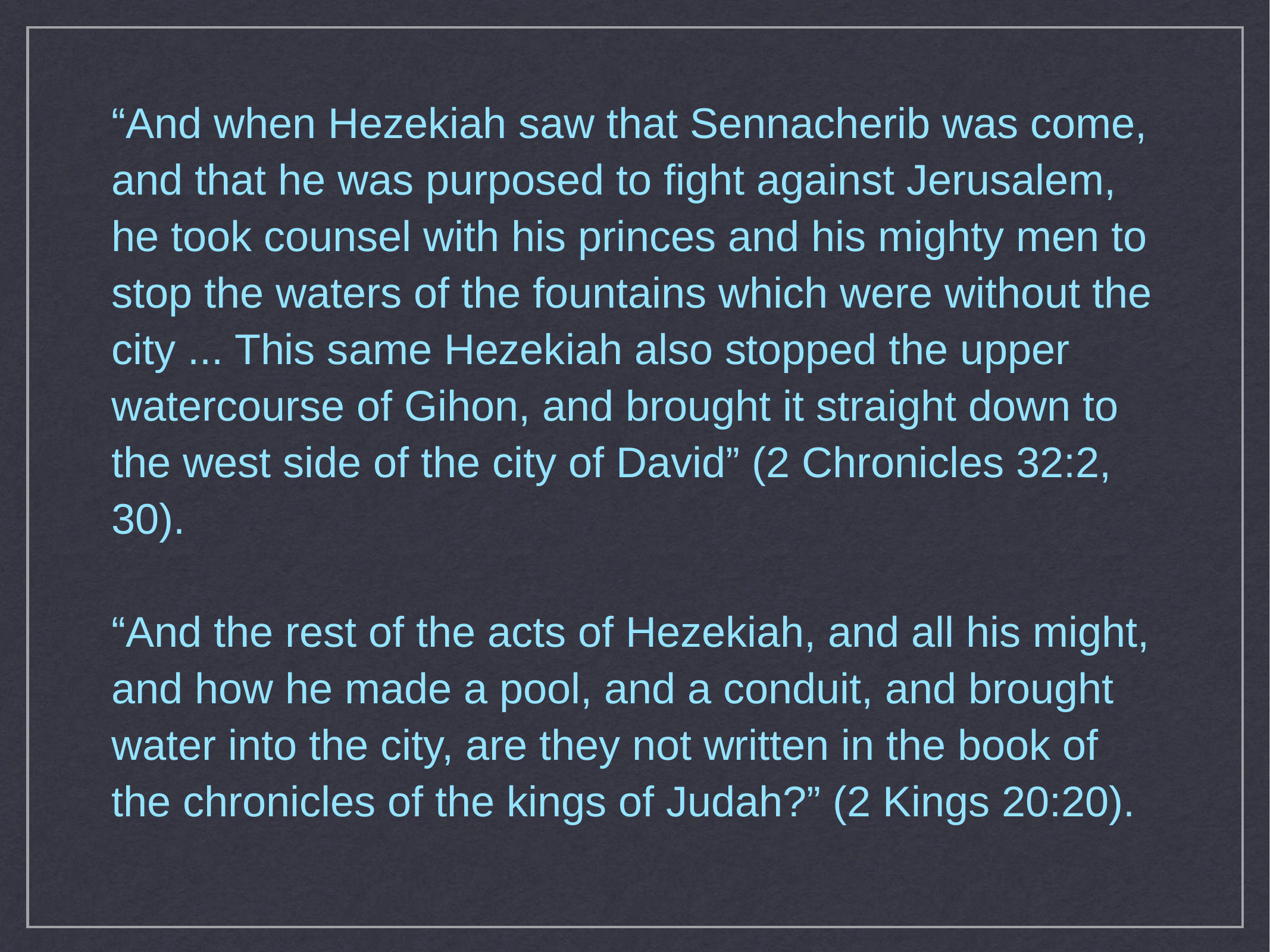

“And when Hezekiah saw that Sennacherib was come, and that he was purposed to fight against Jerusalem, he took counsel with his princes and his mighty men to stop the waters of the fountains which were without the city ... This same Hezekiah also stopped the upper watercourse of Gihon, and brought it straight down to the west side of the city of David” (2 Chronicles 32:2, 30).

“And the rest of the acts of Hezekiah, and all his might, and how he made a pool, and a conduit, and brought water into the city, are they not written in the book of the chronicles of the kings of Judah?” (2 Kings 20:20).